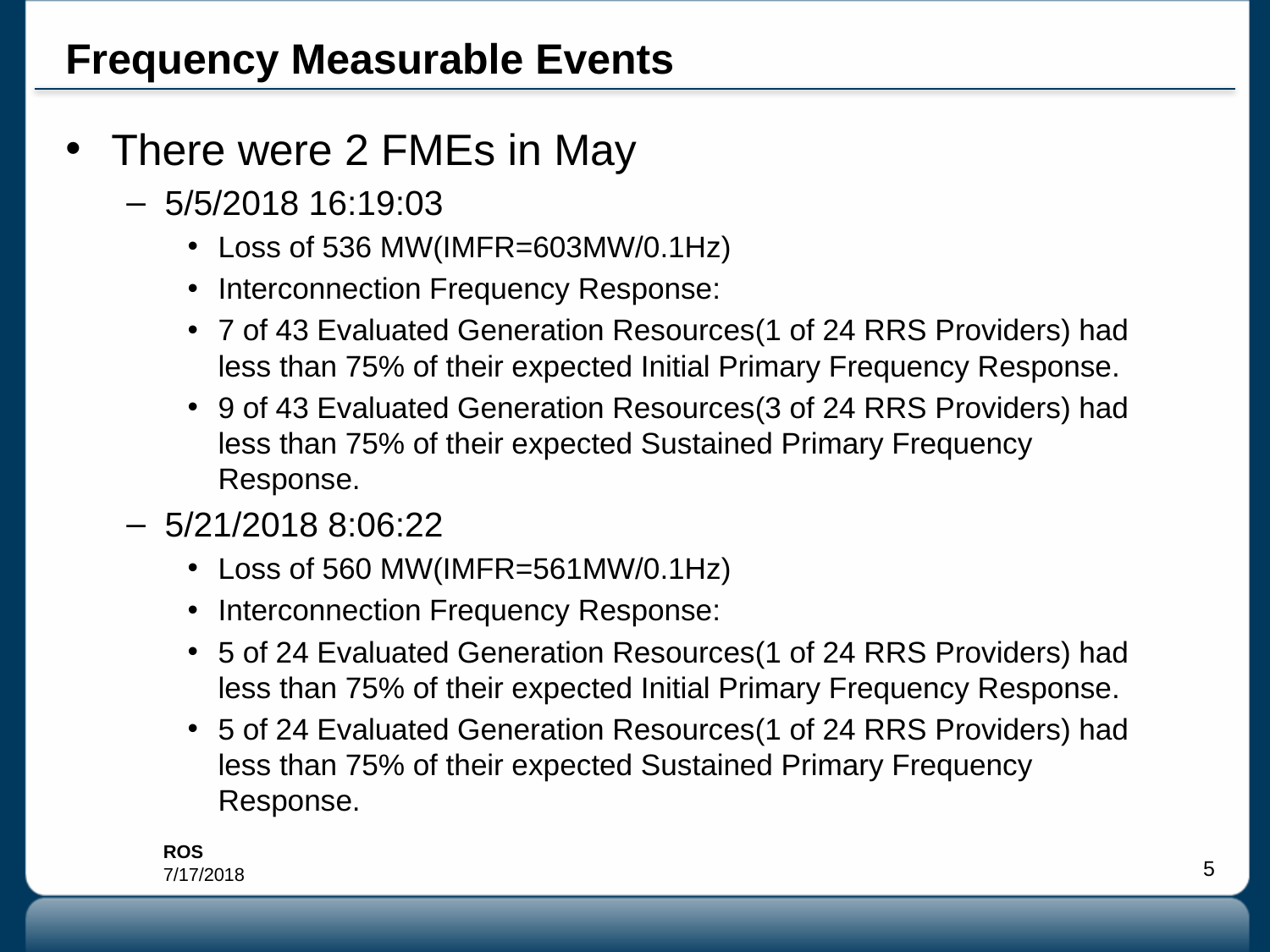

# Frequency Measurable Events
There were 2 FMEs in May
5/5/2018 16:19:03
Loss of 536 MW(IMFR=603MW/0.1Hz)
Interconnection Frequency Response:
7 of 43 Evaluated Generation Resources(1 of 24 RRS Providers) had less than 75% of their expected Initial Primary Frequency Response.
9 of 43 Evaluated Generation Resources(3 of 24 RRS Providers) had less than 75% of their expected Sustained Primary Frequency Response.
5/21/2018 8:06:22
Loss of 560 MW(IMFR=561MW/0.1Hz)
Interconnection Frequency Response:
5 of 24 Evaluated Generation Resources(1 of 24 RRS Providers) had less than 75% of their expected Initial Primary Frequency Response.
5 of 24 Evaluated Generation Resources(1 of 24 RRS Providers) had less than 75% of their expected Sustained Primary Frequency Response.